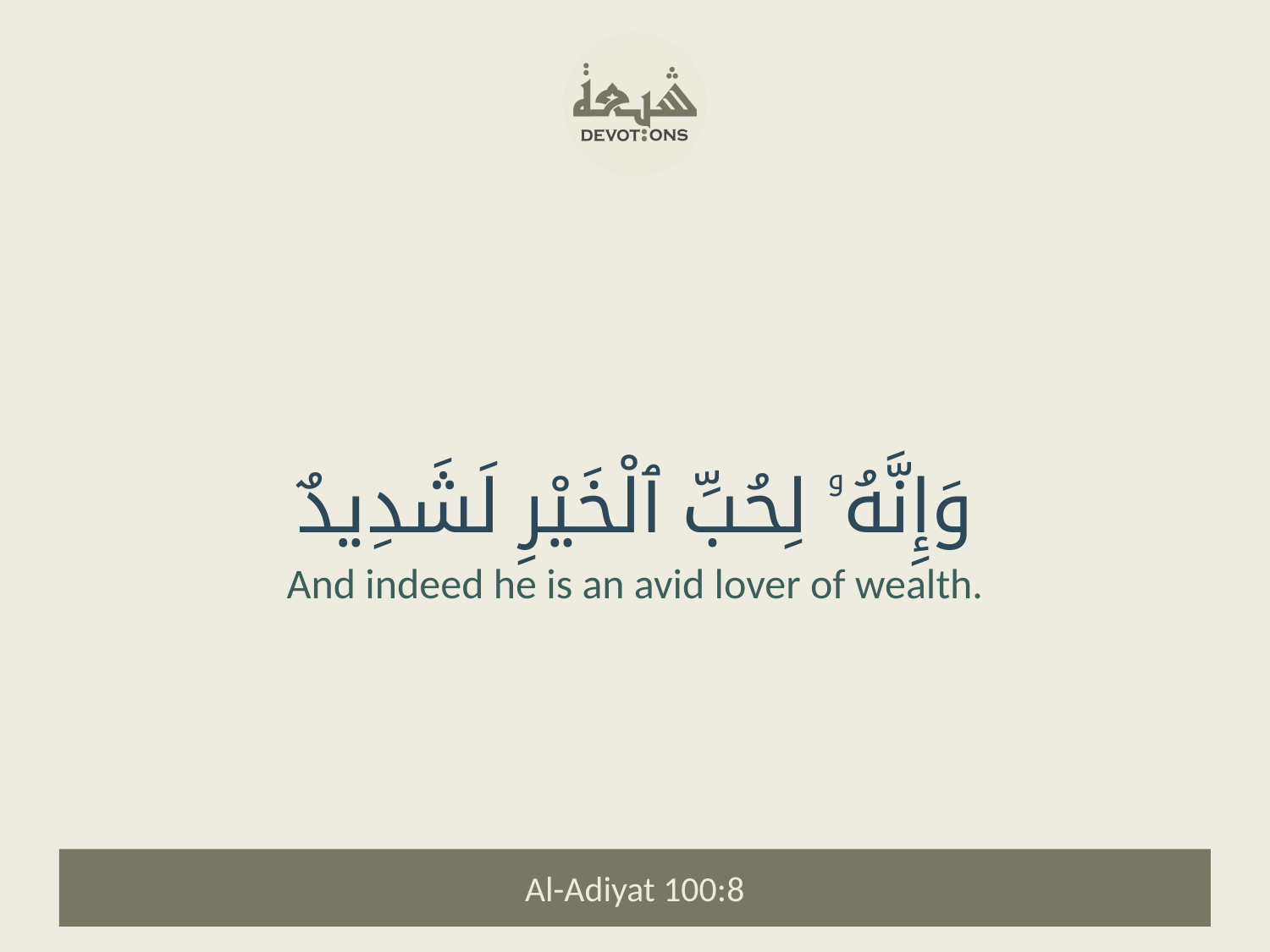

وَإِنَّهُۥ لِحُبِّ ٱلْخَيْرِ لَشَدِيدٌ
And indeed he is an avid lover of wealth.
Al-Adiyat 100:8